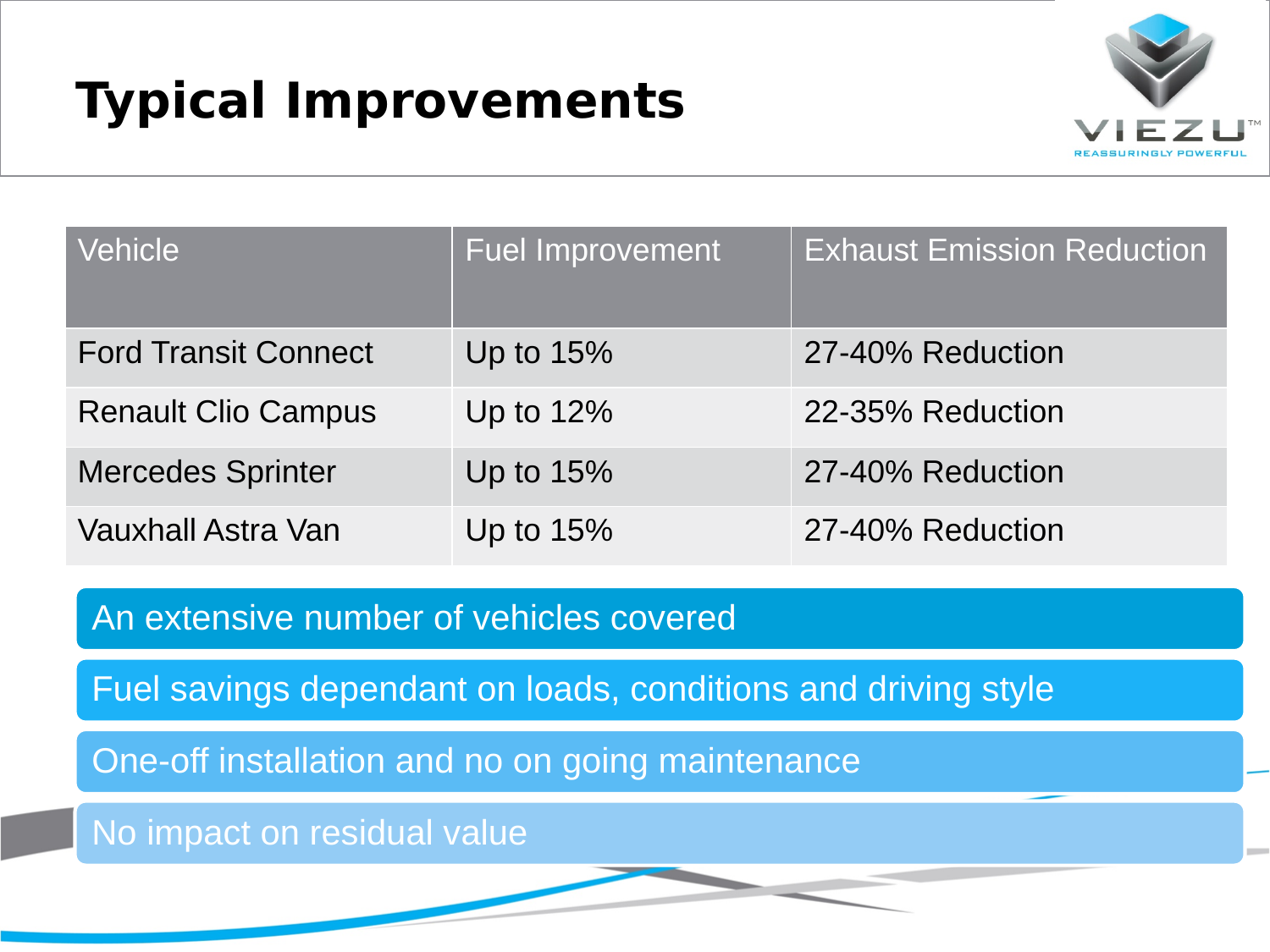

# Typical Improvements
| Vehicle | Fuel Improvement | Exhaust Emission Reduction |
| --- | --- | --- |
| Ford Transit Connect | Up to 15% | 27-40% Reduction |
| Renault Clio Campus | Up to 12% | 22-35% Reduction |
| Mercedes Sprinter | Up to 15% | 27-40% Reduction |
| Vauxhall Astra Van | Up to 15% | 27-40% Reduction |
An extensive number of vehicles covered
Fuel savings dependant on loads, conditions and driving style
One-off installation and no on going maintenance
No impact on residual value